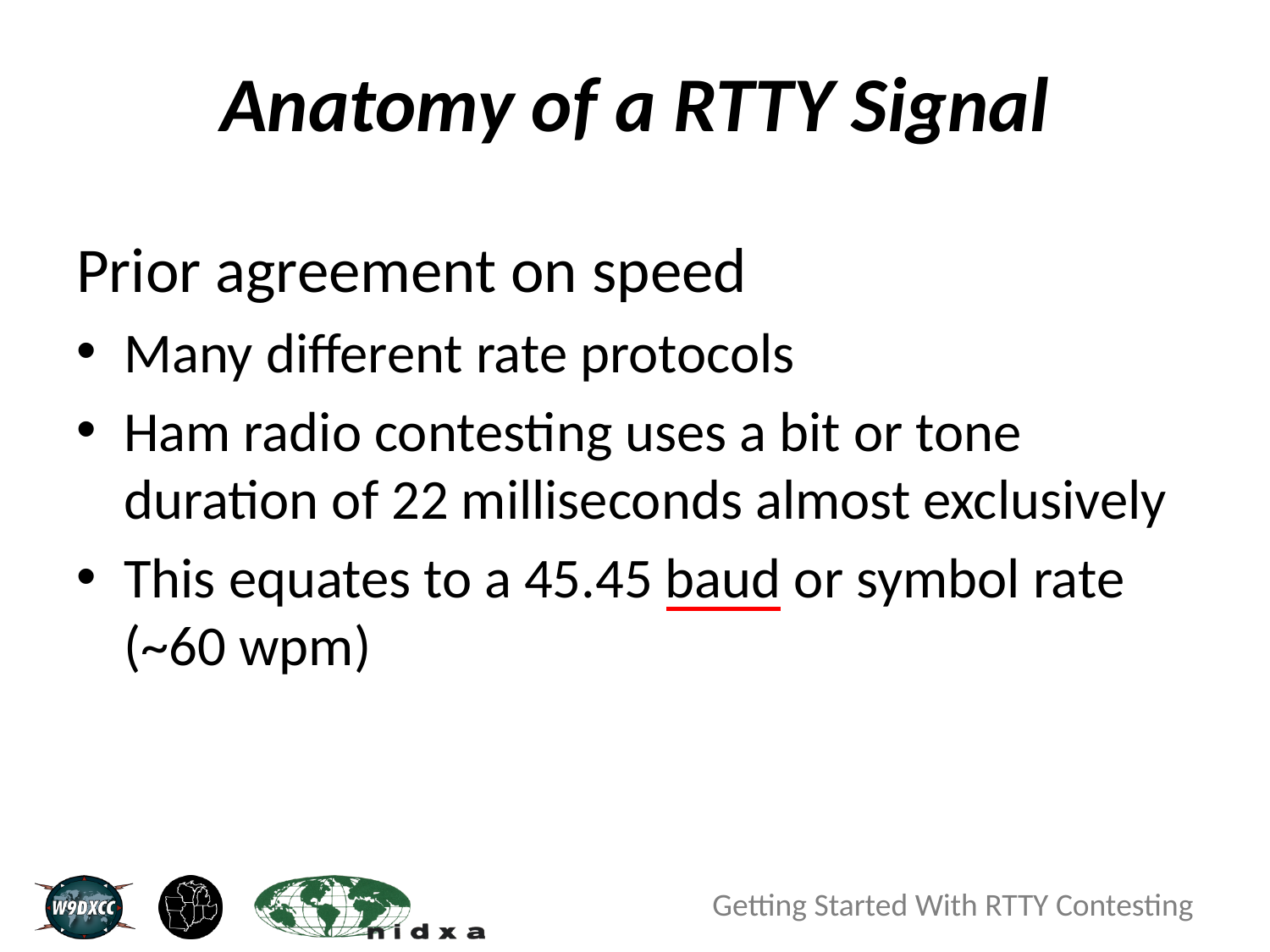

# Anatomy of a RTTY Signal
Prior agreement on speed
Many different rate protocols
Ham radio contesting uses a bit or tone duration of 22 milliseconds almost exclusively
This equates to a 45.45 baud or symbol rate (~60 wpm)

Getting Started With RTTY Contesting